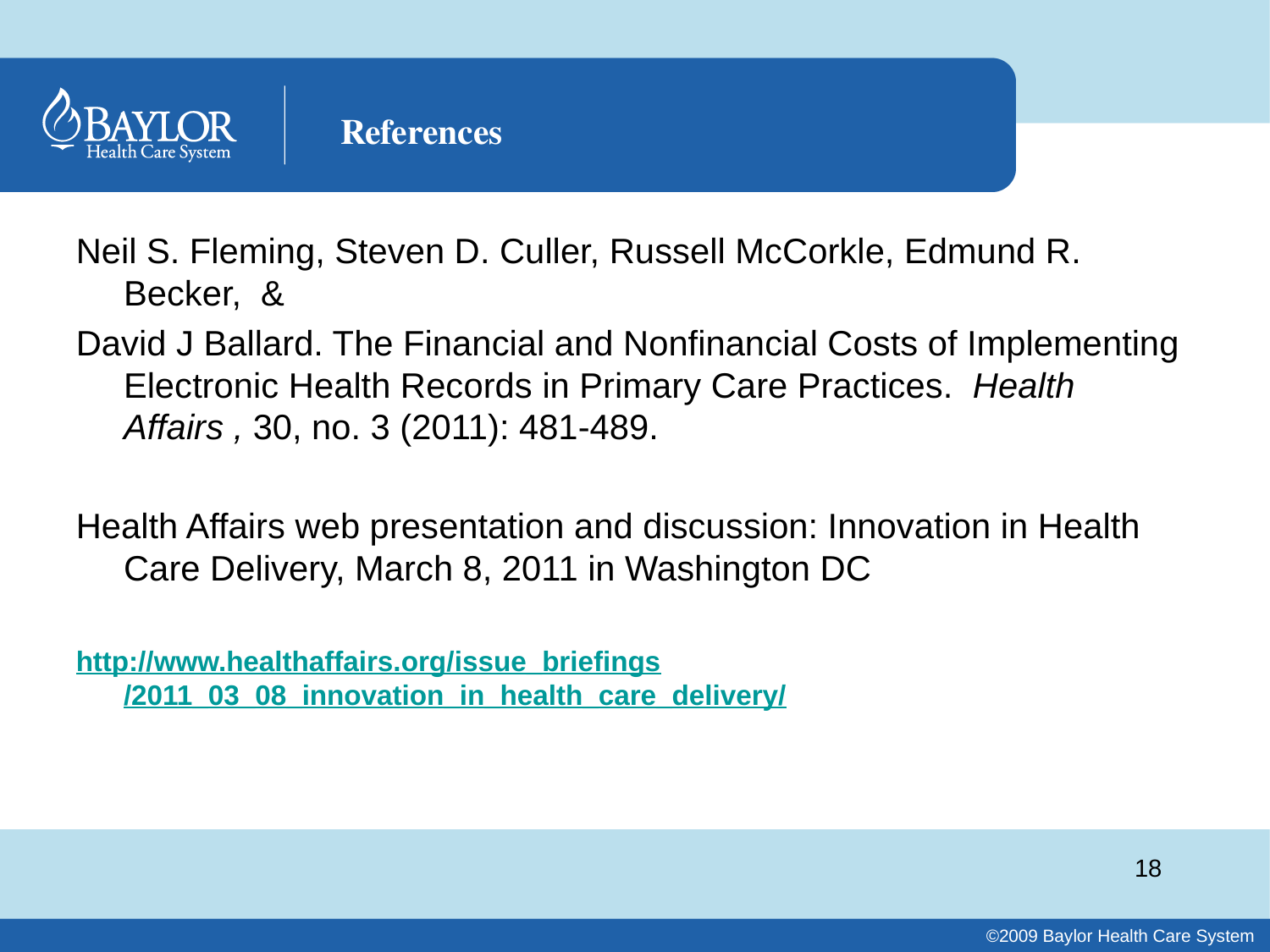

# References
Neil S. Fleming, Steven D. Culler, Russell McCorkle, Edmund R. Becker,  &
David J Ballard. The Financial and Nonfinancial Costs of Implementing Electronic Health Records in Primary Care Practices.  Health Affairs , 30, no. 3 (2011): 481-489.

Health Affairs web presentation and discussion: Innovation in Health Care Delivery, March 8, 2011 in Washington DC

http://www.healthaffairs.org/issue_briefings/2011_03_08_innovation_in_health_care_delivery/

18